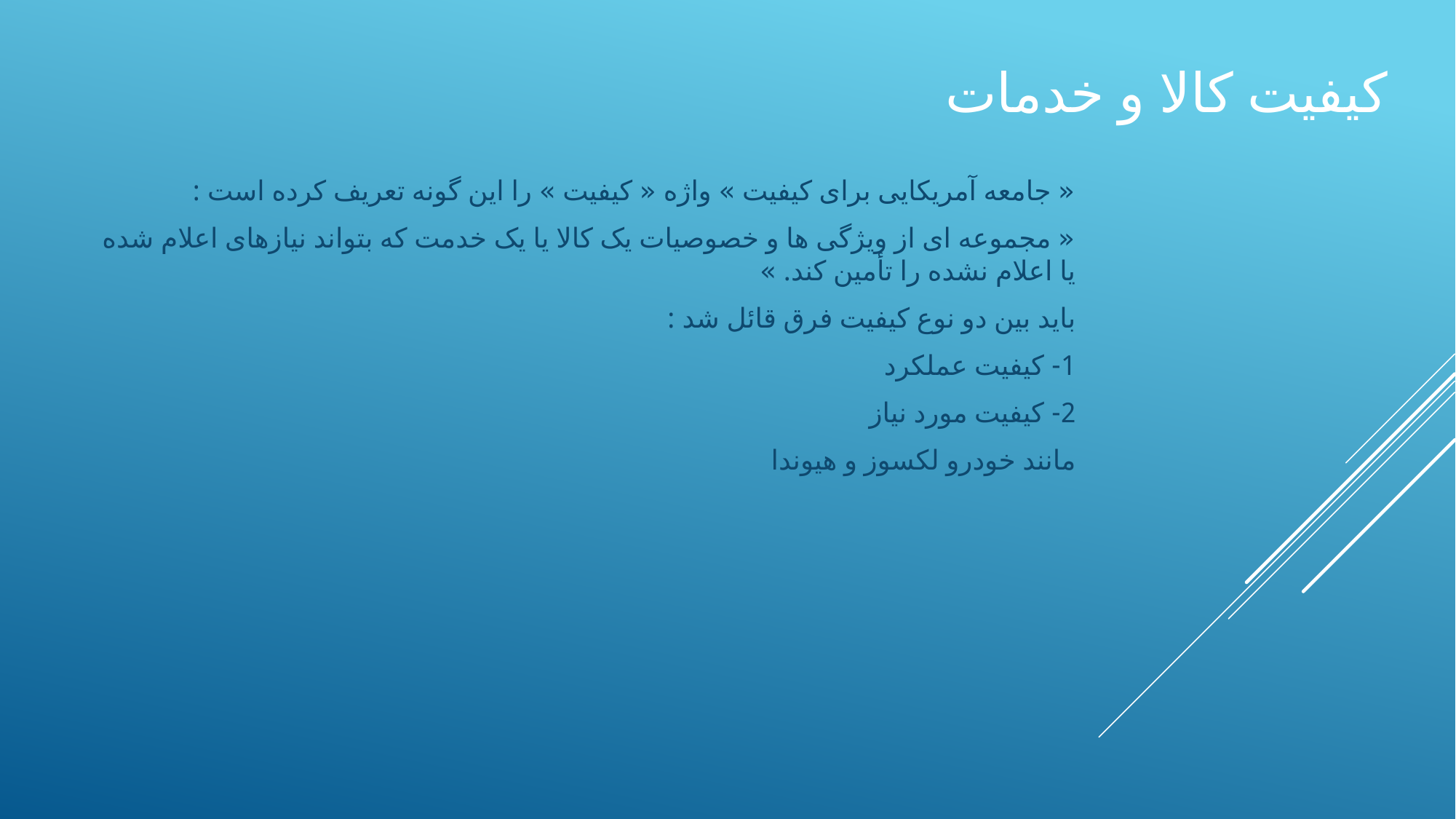

# کیفیت کالا و خدمات
« جامعه آمریکایی برای کیفیت » واژه « کیفیت » را این گونه تعریف کرده است :
« مجموعه ای از ویژگی ها و خصوصیات یک کالا یا یک خدمت که بتواند نیازهای اعلام شده یا اعلام نشده را تأمین کند. »
باید بین دو نوع کیفیت فرق قائل شد :
1- کیفیت عملکرد
2- کیفیت مورد نیاز
مانند خودرو لکسوز و هیوندا